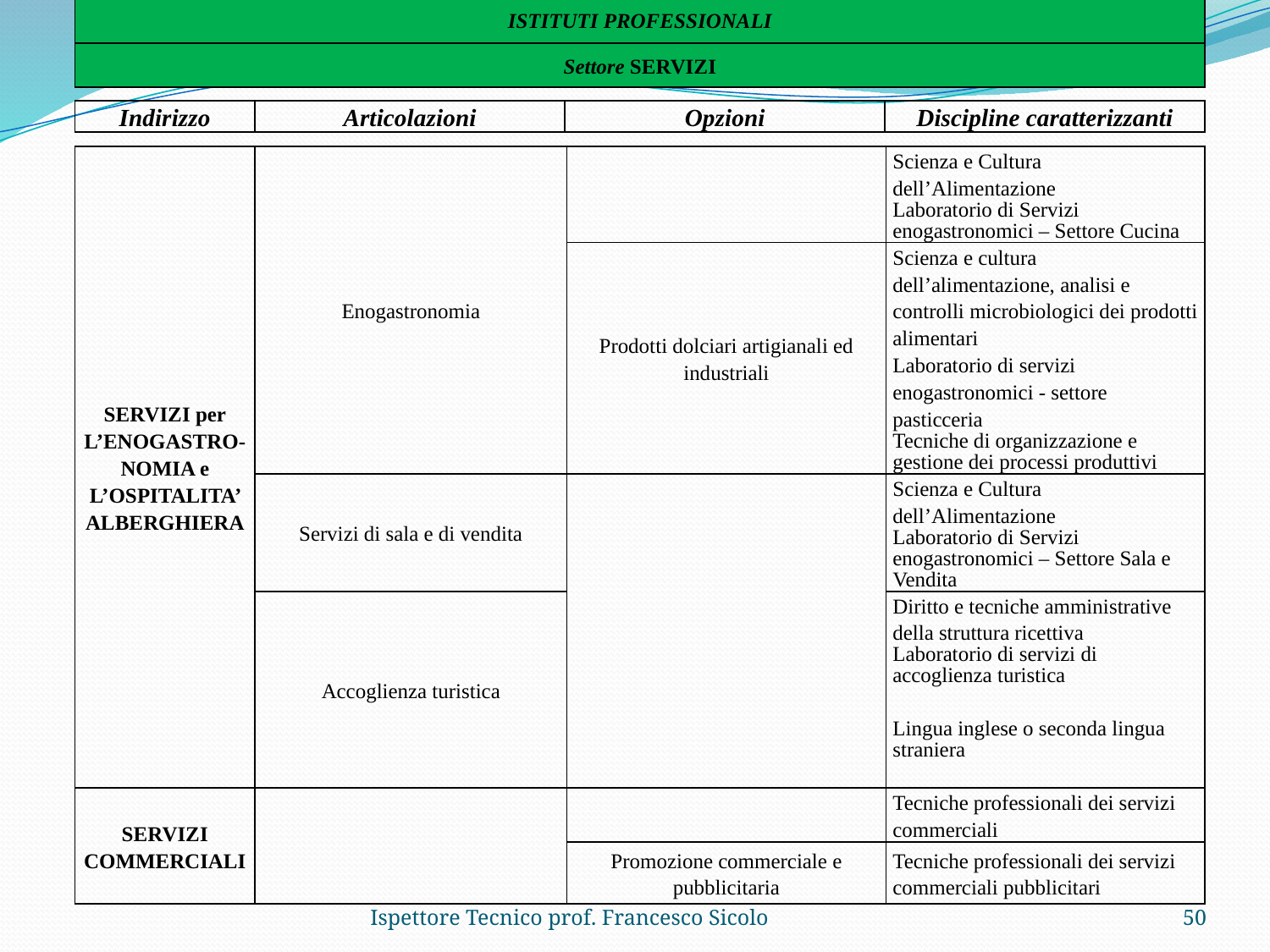

| ISTITUTI PROFESSIONALI |
| --- |
| Settore SERVIZI |
| Indirizzo | Articolazioni | Opzioni | Discipline caratterizzanti |
| --- | --- | --- | --- |
| SERVIZI per L’ENOGASTRO- NOMIA e L’OSPITALITA’ ALBERGHIERA | Enogastronomia |  | Scienza e Cultura dell’Alimentazione Laboratorio di Servizi enogastronomici – Settore Cucina |
| --- | --- | --- | --- |
|  |  | Prodotti dolciari artigianali ed industriali | Scienza e cultura dell’alimentazione, analisi e controlli microbiologici dei prodotti alimentari Laboratorio di servizi enogastronomici - settore pasticceria Tecniche di organizzazione e gestione dei processi produttivi |
|  | Servizi di sala e di vendita |  | Scienza e Cultura dell’Alimentazione Laboratorio di Servizi enogastronomici – Settore Sala e Vendita |
|  | Accoglienza turistica |  | Diritto e tecniche amministrative della struttura ricettiva Laboratorio di servizi di accoglienza turistica   Lingua inglese o seconda lingua straniera |
| SERVIZI COMMERCIALI |  |  | Tecniche professionali dei servizi commerciali |
|  |  | Promozione commerciale e pubblicitaria | Tecniche professionali dei servizi commerciali pubblicitari |
Ispettore Tecnico prof. Francesco Sicolo
50